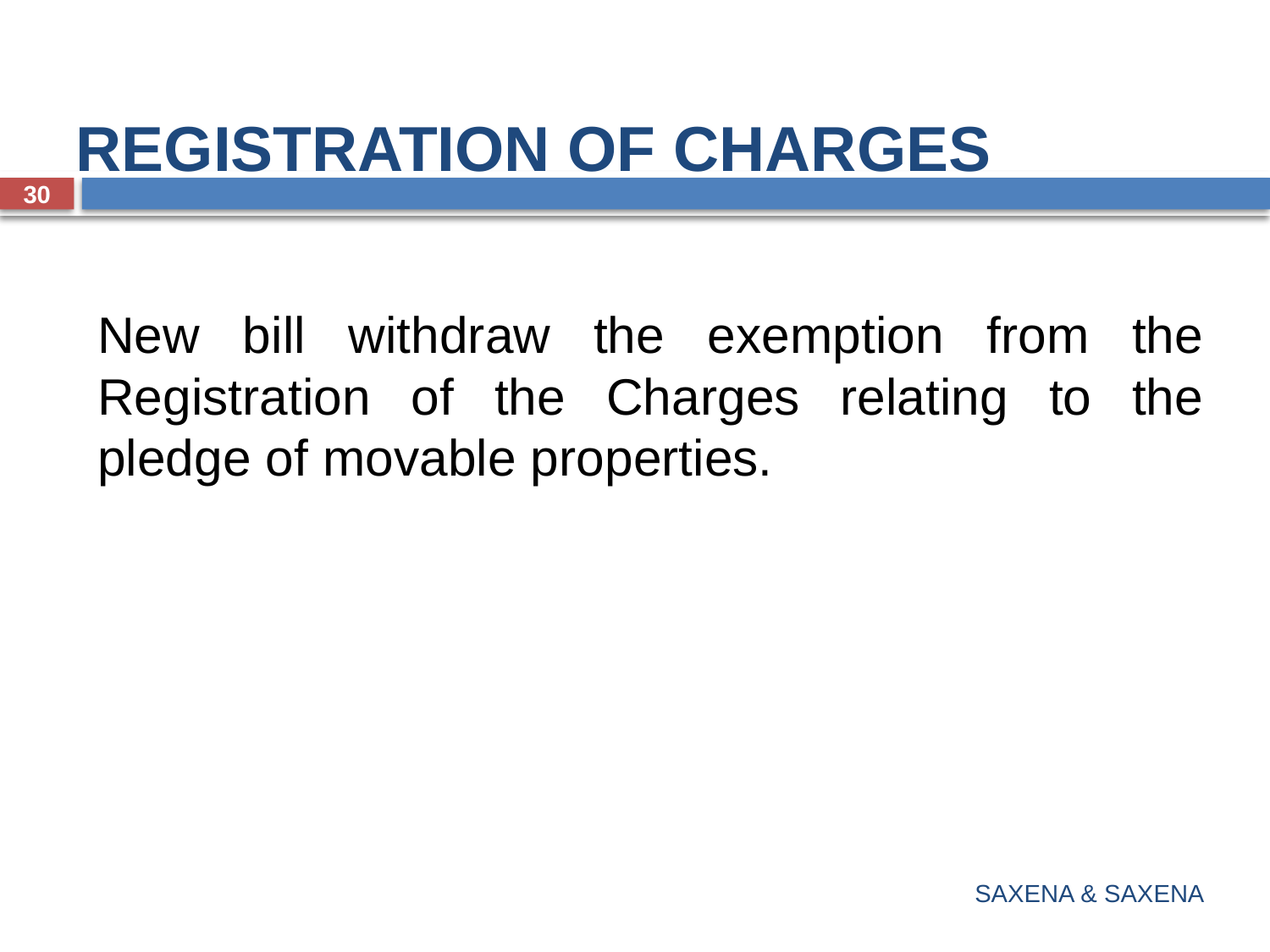

# REGISTRATION OF CHARGES
30
New bill withdraw the exemption from the Registration of the Charges relating to the pledge of movable properties.
SAXENA & SAXENA